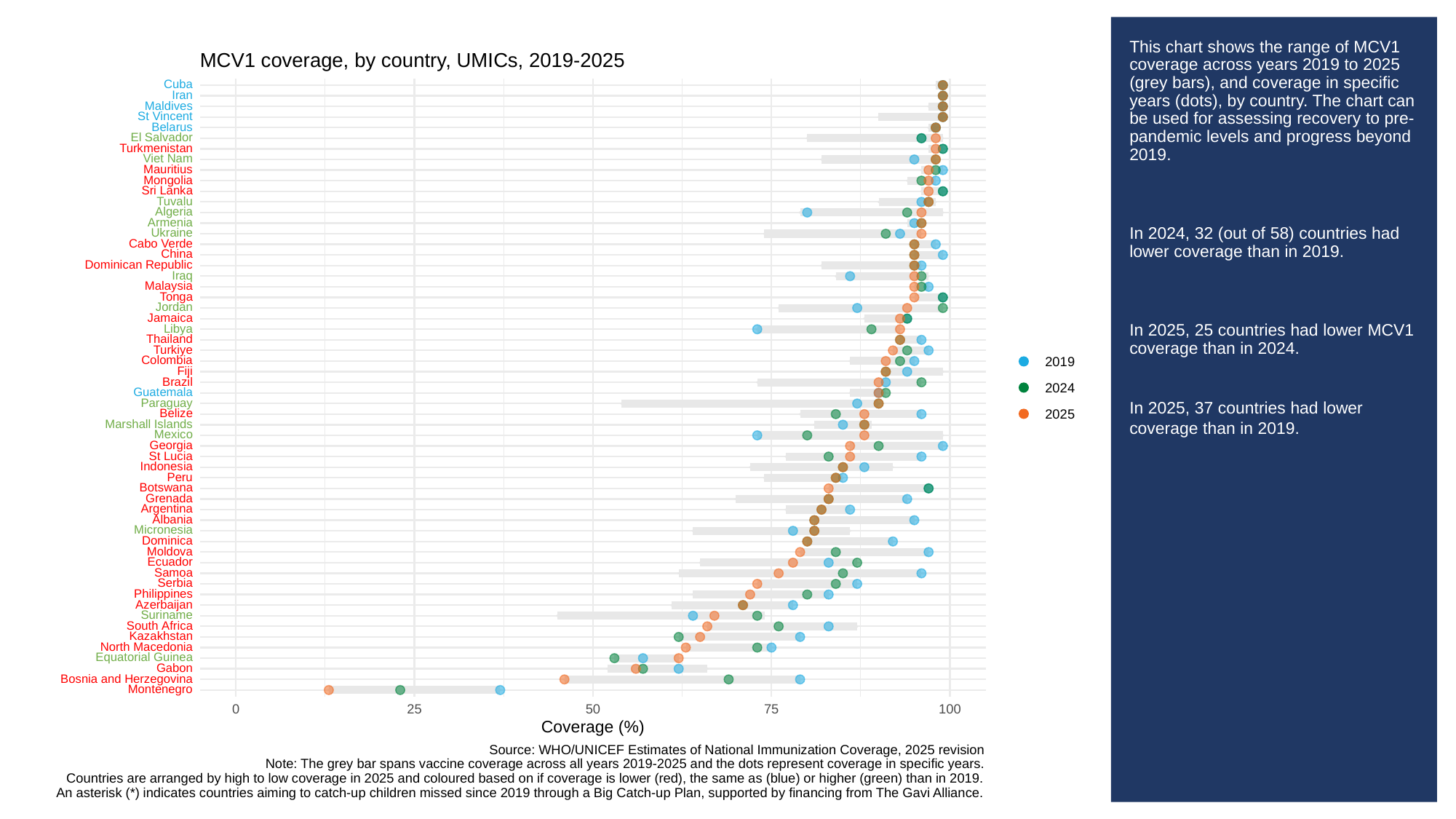

# This chart shows the range of MCV1 coverage across years 2019 to 2025 (grey bars), and coverage in specific years (dots), by country. The chart can be used for assessing recovery to pre-pandemic levels and progress beyond 2019.

In 2024, 32 (out of 58) countries had lower coverage than in 2019.

In 2025, 25 countries had lower MCV1 coverage than in 2024.

In 2025, 37 countries had lower coverage than in 2019.

MCV1 coverage, by country, UMICs, 2019-2025

Cuba

Iran

Maldives

St
Vincent

Belarus

El
Salvador

Turkmenistan

Viet
Nam

Mauritius

Mongolia

Sri
Lanka

Tuvalu

Algeria

Armenia

Ukraine

Cabo
Verde

China

Dominican
Republic

Iraq

Malaysia

Tonga

Jordan

Jamaica

Libya

Thailand

Turkiye

Colombia

2019

Fiji

Brazil

2024

Guatemala

Paraguay

Belize
2025

Marshall
Islands

Mexico

Georgia

St
Lucia

Indonesia

Peru

Botswana

Grenada

Argentina

Albania

Micronesia

Dominica

Moldova

Ecuador

Samoa

Serbia

Philippines

Azerbaijan

Suriname

South
Africa

Kazakhstan

North
Macedonia

Equatorial
Guinea

Gabon

Bosnia
and
Herzegovina

Montenegro

0
25
50
75
100
Coverage (%)
Source: WHO/UNICEF Estimates of National Immunization Coverage, 2025 revision
Note: The grey bar spans vaccine coverage across all years 2019-2025 and the dots represent coverage in specific years.
Countries are arranged by high to low coverage in 2025 and coloured based on if coverage is lower (red), the same as (blue) or higher (green) than in 2019.
An asterisk (*) indicates countries aiming to catch-up children missed since 2019 through a Big Catch-up Plan, supported by financing from The Gavi Alliance.